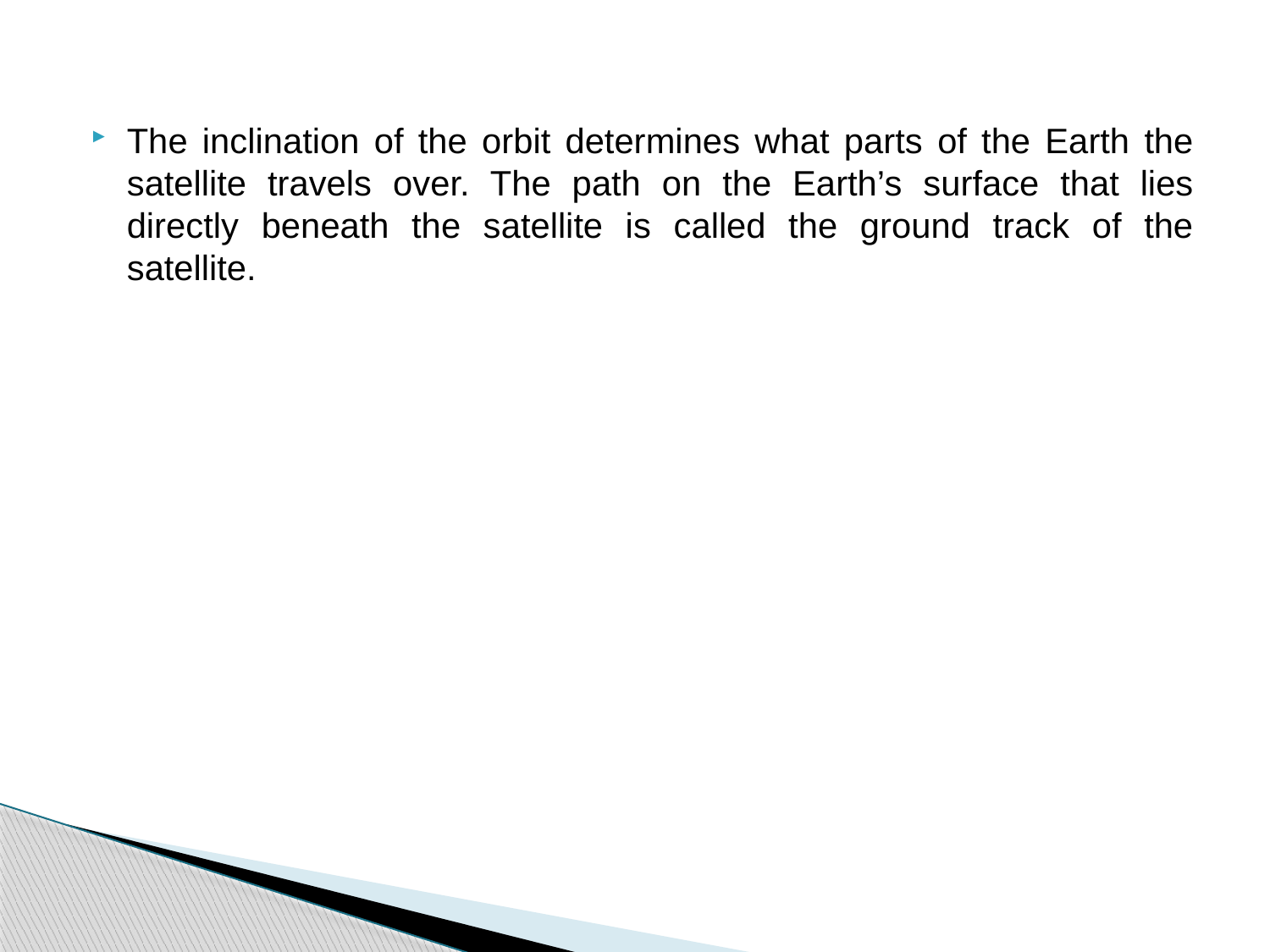

The inclination of the orbit determines what parts of the Earth the satellite travels over. The path on the Earth’s surface that lies directly beneath the satellite is called the ground track of the satellite.